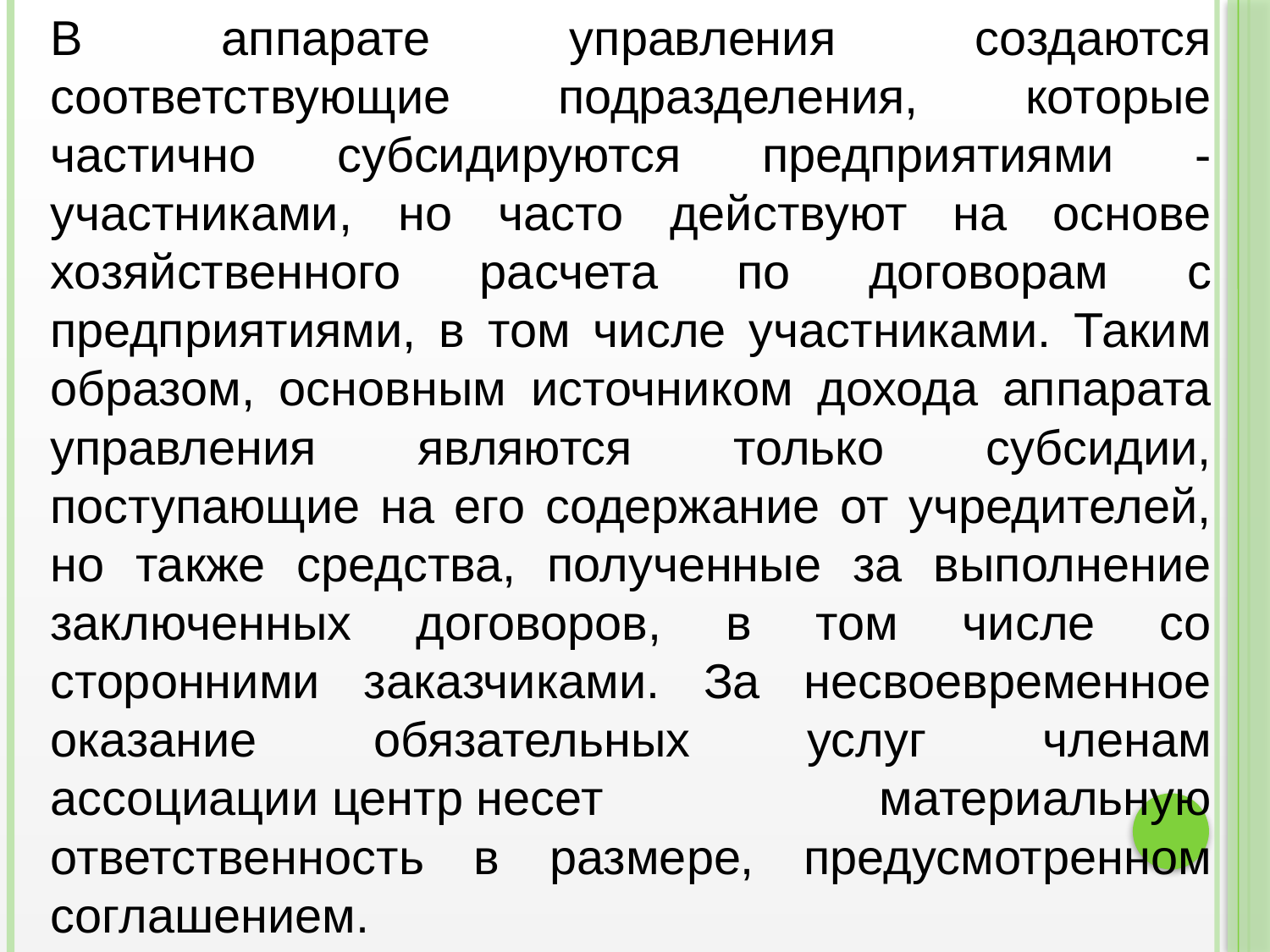

В аппарате управления создаются соответствующие подразделения, которые частично субсидируются предприятиями -участниками, но часто действуют на основе хозяйственного расчета по договорам с предприятиями, в том числе участниками. Таким образом, основным источником дохода аппарата управления являются только субсидии, поступающие на его содержание от учредителей, но также средства, полученные за выполнение заключенных договоров, в том числе со сторонними заказчиками. За несвоевременное оказание обязательных услуг членам ассоциации центр несет материальную ответственность в размере, предусмотренном соглашением.